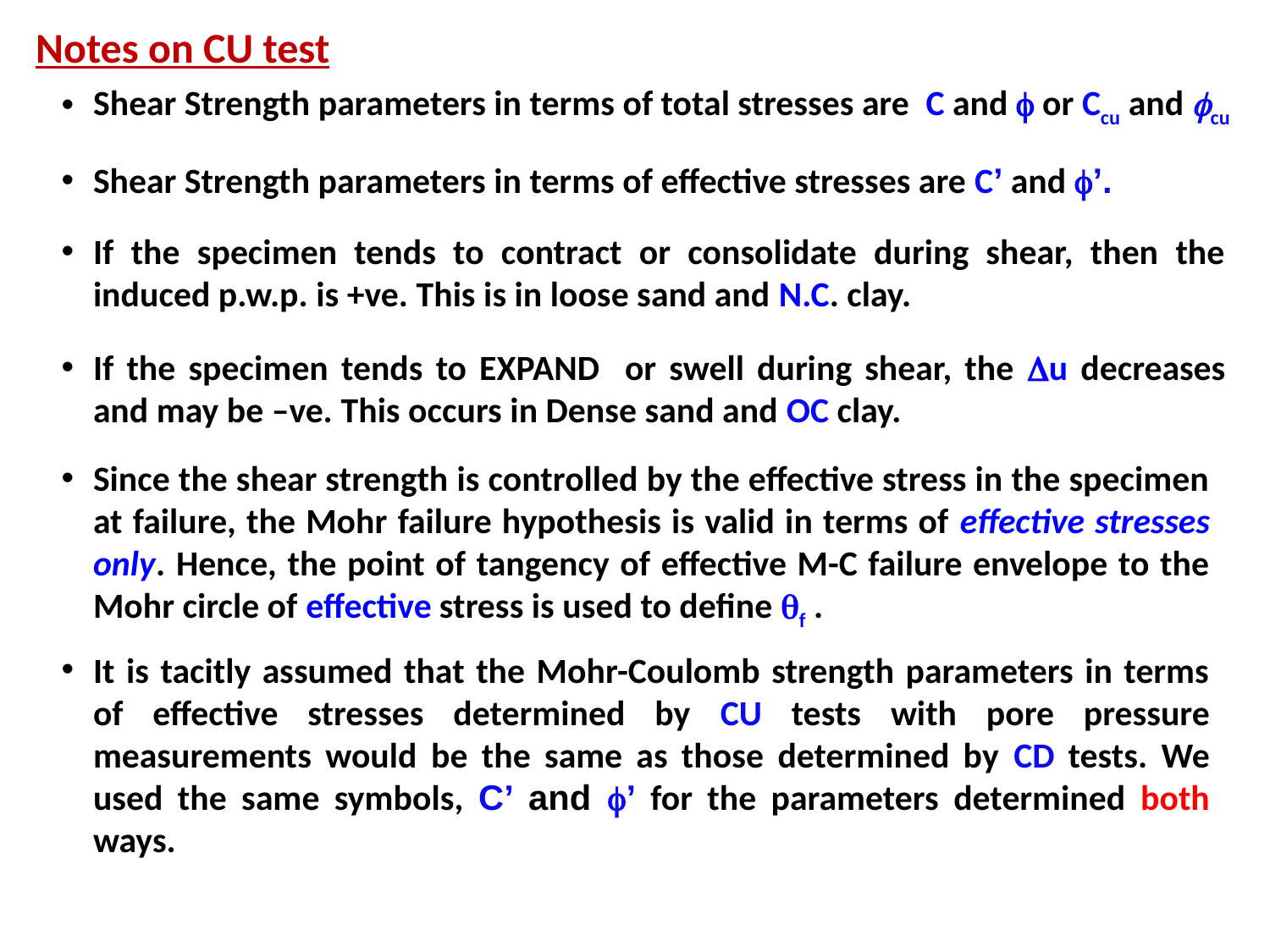

Notes on CU test
Shear Strength parameters in terms of total stresses are  C and φ or Ccu and φcu
Shear Strength parameters in terms of effective stresses are C’ and φ’.
If the specimen tends to contract or consolidate during shear, then the induced p.w.p. is +ve. This is in loose sand and N.C. clay.
If the specimen tends to EXPAND  or swell during shear, the Δu decreases and may be –ve. This occurs in Dense sand and OC clay.
Since the shear strength is controlled by the effective stress in the specimen at failure, the Mohr failure hypothesis is valid in terms of effective stresses only. Hence, the point of tangency of effective M-C failure envelope to the Mohr circle of effective stress is used to define θf .
It is tacitly assumed that the Mohr-Coulomb strength parameters in terms of effective stresses determined by CU tests with pore pressure measurements would be the same as those determined by CD tests. We used the same symbols, C’ and φ’ for the parameters determined both ways.